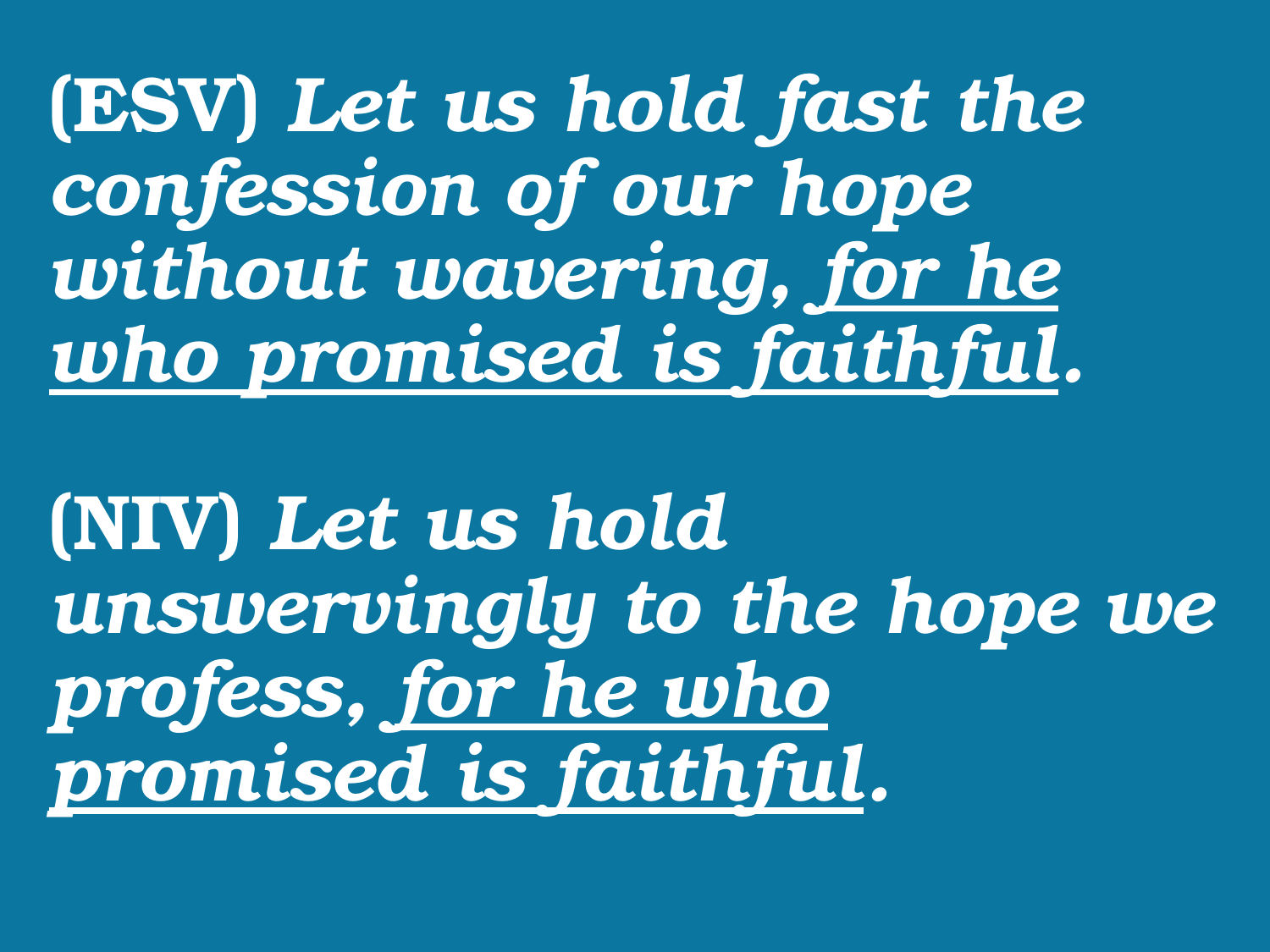

# (ESV) Let us hold fast the confession of our hope without wavering, for he who promised is faithful. (NIV) Let us hold unswervingly to the hope we profess, for he who promised is faithful.